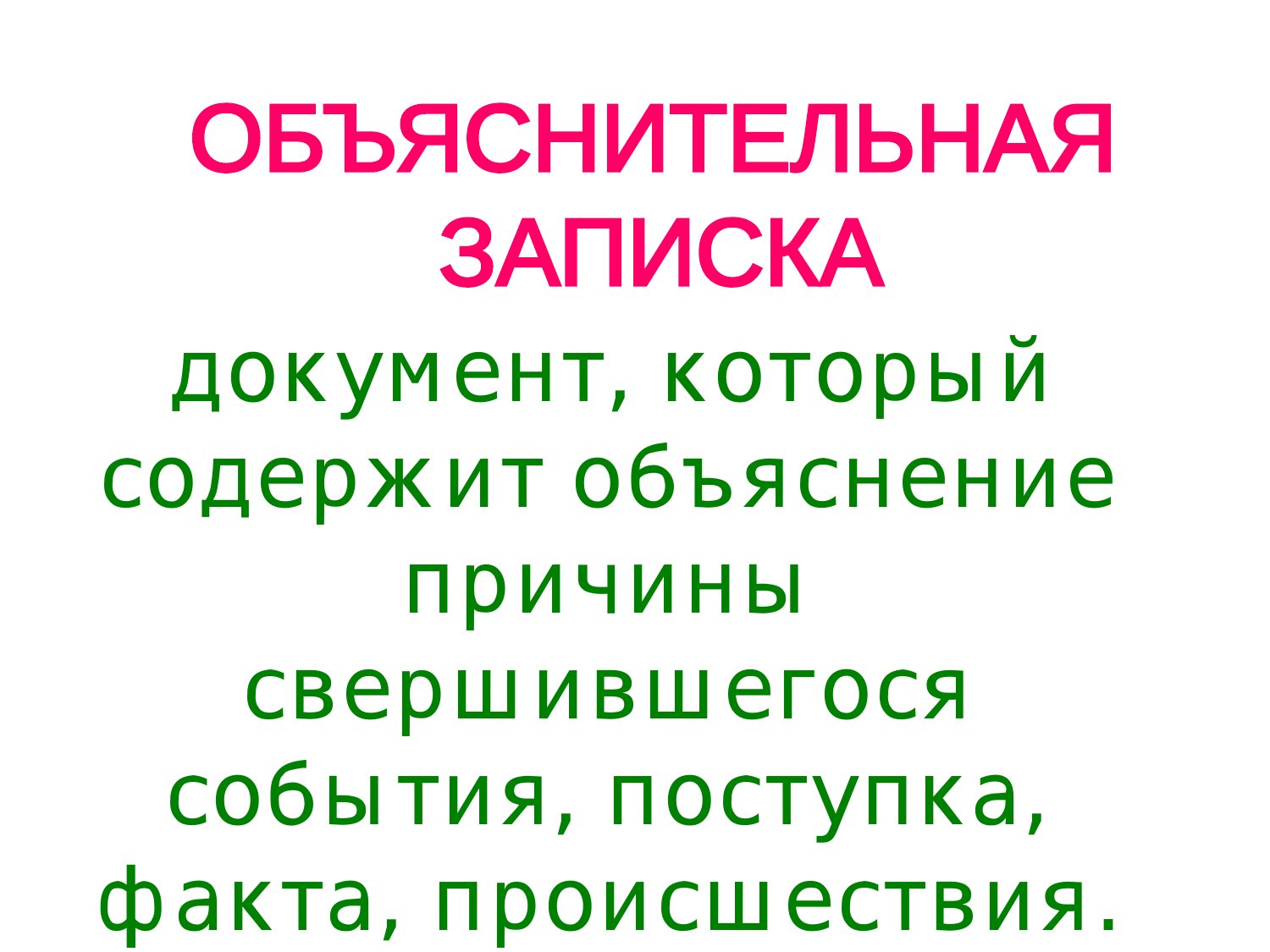

ОБЪЯСНИТЕЛЬНАЯ ЗАПИСКА

   документ, который содержит объяснение причины свершившегося события, поступка, факта, происшествия.